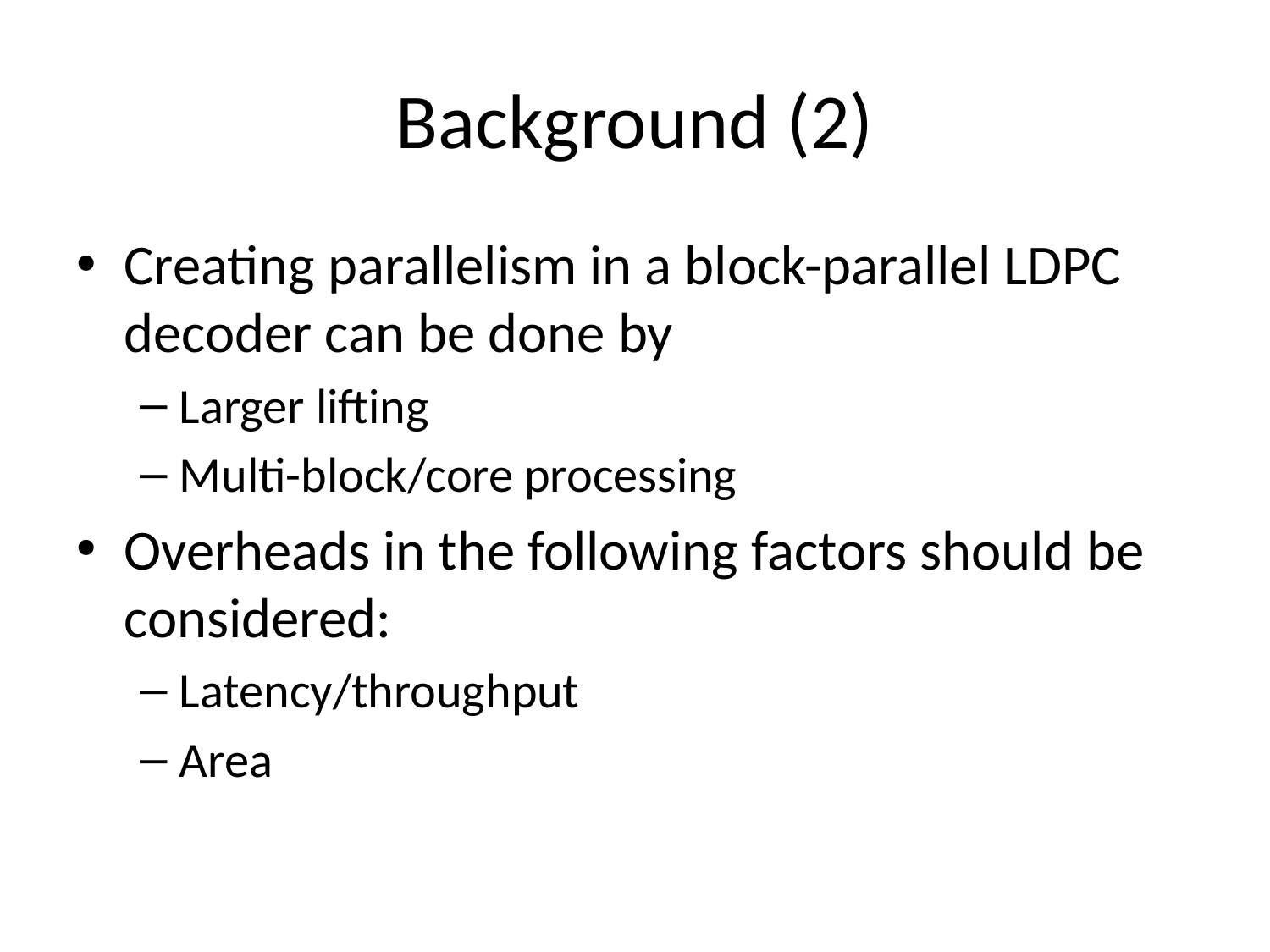

# Background (2)
Creating parallelism in a block-parallel LDPC decoder can be done by
Larger lifting
Multi-block/core processing
Overheads in the following factors should be considered:
Latency/throughput
Area